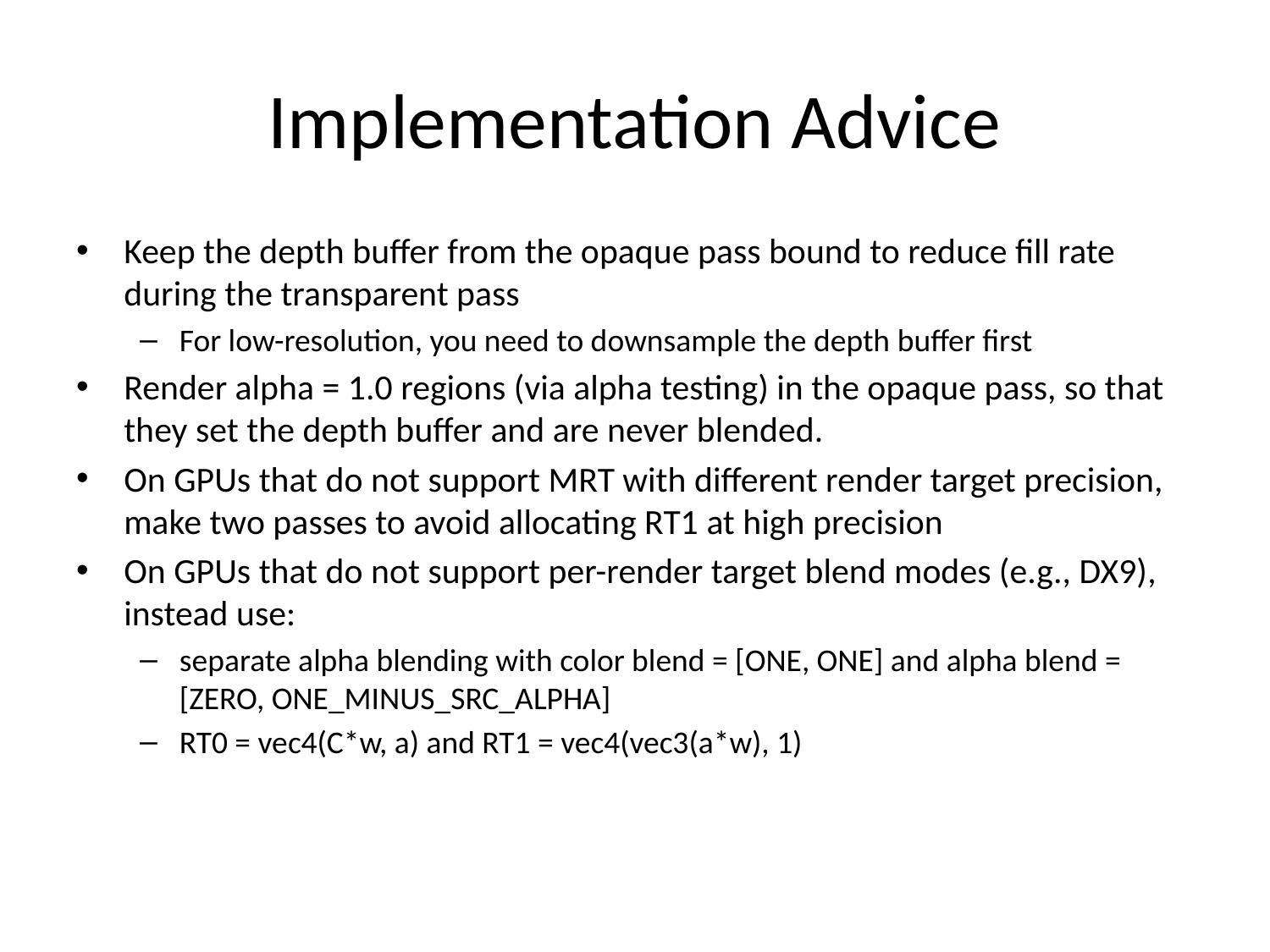

# Implementation Advice
Keep the depth buffer from the opaque pass bound to reduce fill rate during the transparent pass
For low-resolution, you need to downsample the depth buffer first
Render alpha = 1.0 regions (via alpha testing) in the opaque pass, so that they set the depth buffer and are never blended.
On GPUs that do not support MRT with different render target precision, make two passes to avoid allocating RT1 at high precision
On GPUs that do not support per-render target blend modes (e.g., DX9), instead use:
separate alpha blending with color blend = [ONE, ONE] and alpha blend = [ZERO, ONE_MINUS_SRC_ALPHA]
RT0 = vec4(C*w, a) and RT1 = vec4(vec3(a*w), 1)